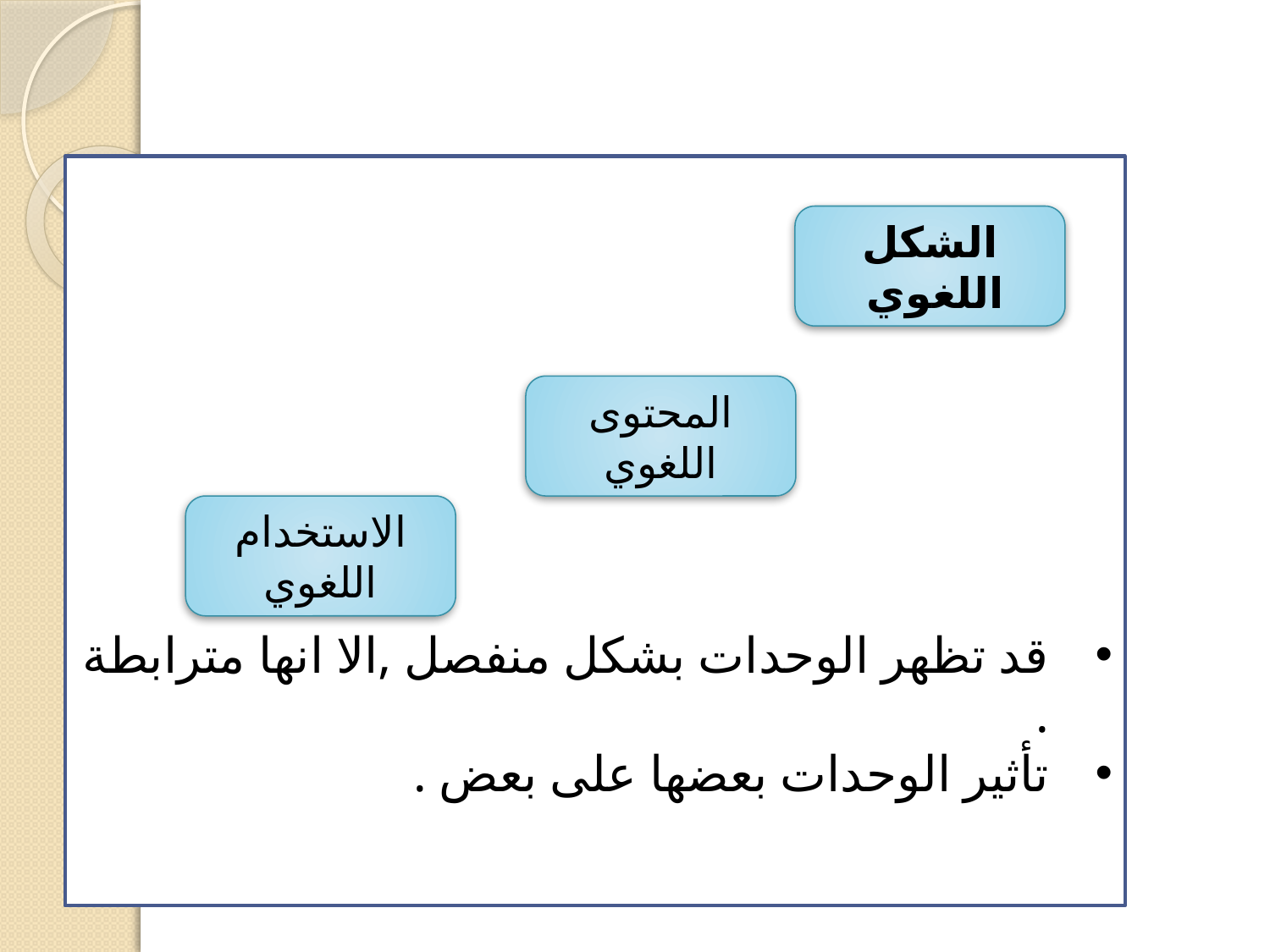

قد تظهر الوحدات بشكل منفصل ,الا انها مترابطة .
تأثير الوحدات بعضها على بعض .

الشكل اللغوي
وحدات اللغة ومستوياتها
المحتوى اللغوي
الاستخدام اللغوي